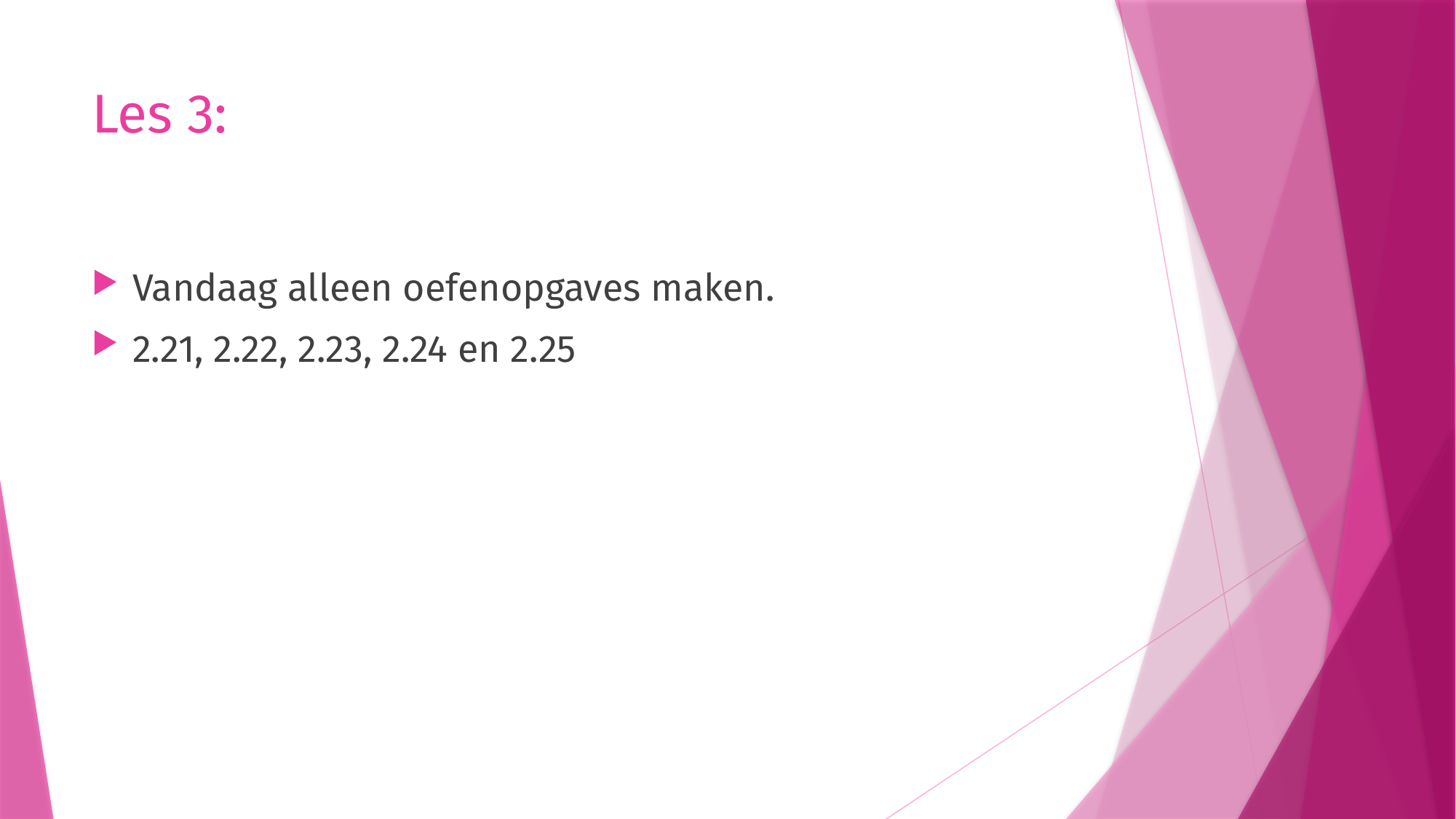

# Les 3:
Vandaag alleen oefenopgaves maken.
2.21, 2.22, 2.23, 2.24 en 2.25